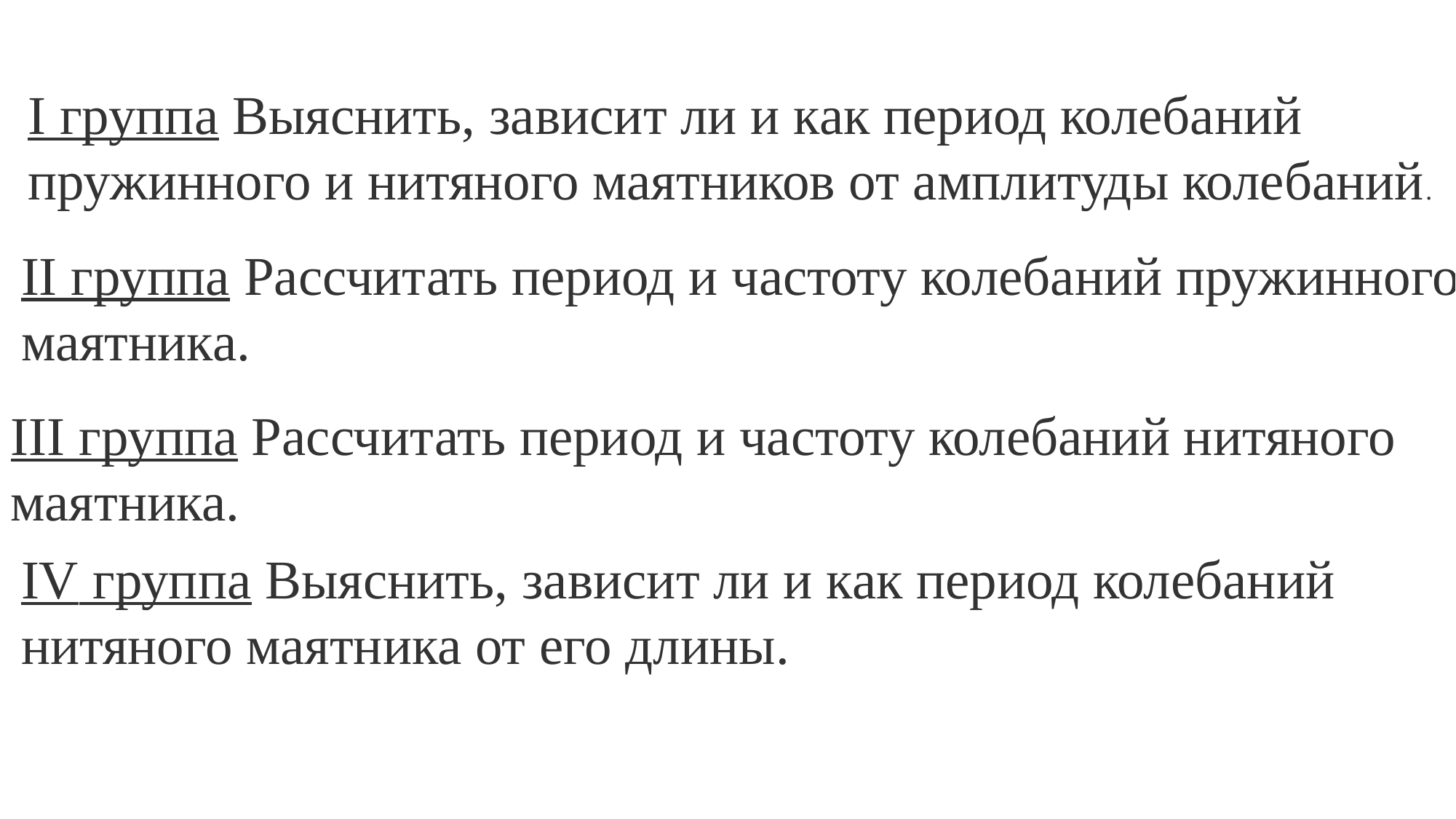

I группа Выяснить, зависит ли и как период колебаний пружинного и нитяного маятников от амплитуды колебаний.
II группа Рассчитать период и частоту колебаний пружинного маятника.
III группа Рассчитать период и частоту колебаний нитяного маятника.
IV группа Выяснить, зависит ли и как период колебаний нитяного маятника от его длины.